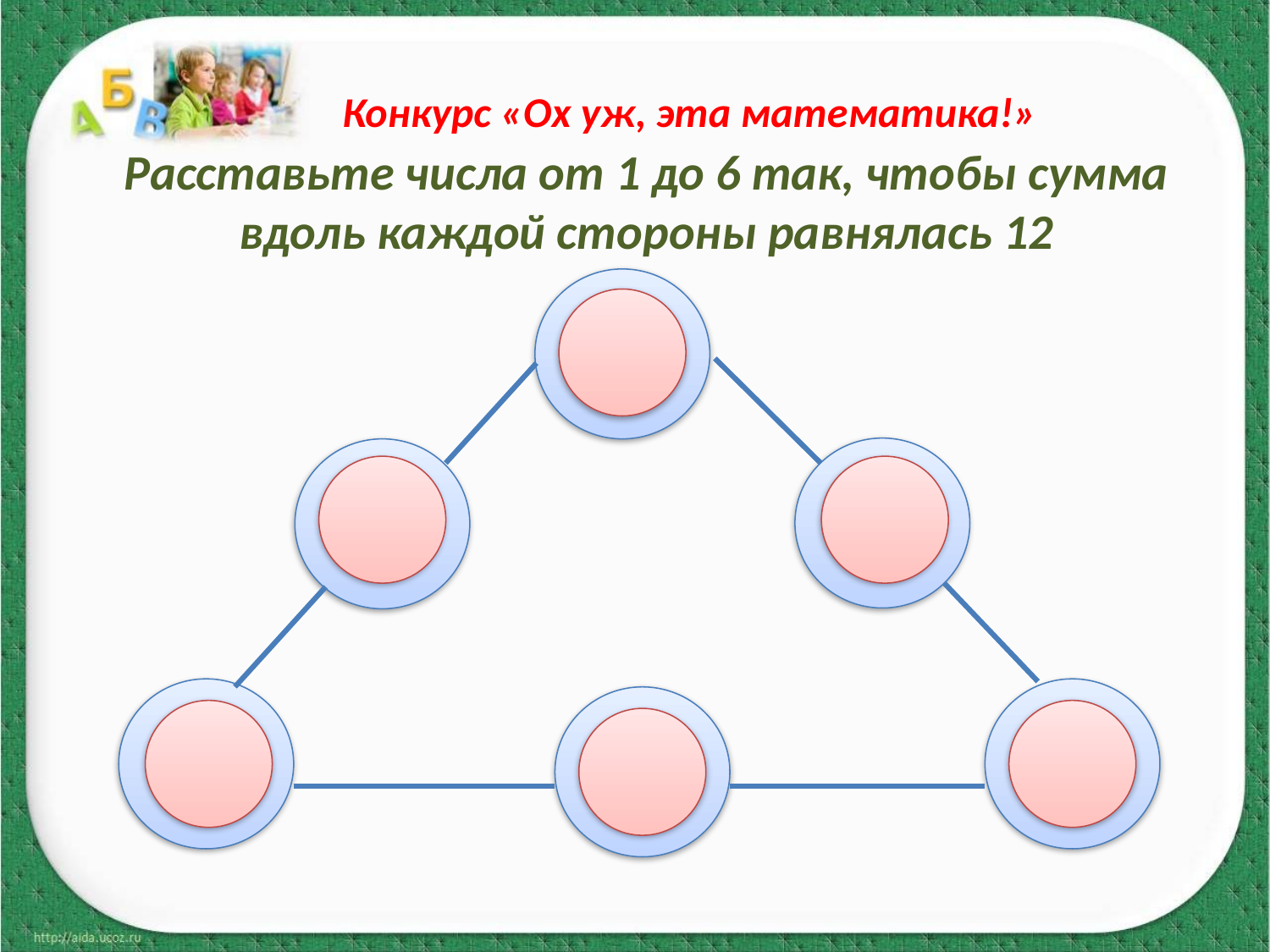

# Конкурс «Ох уж, эта математика!» Расставьте числа от 1 до 6 так, чтобы сумма вдоль каждой стороны равнялась 12